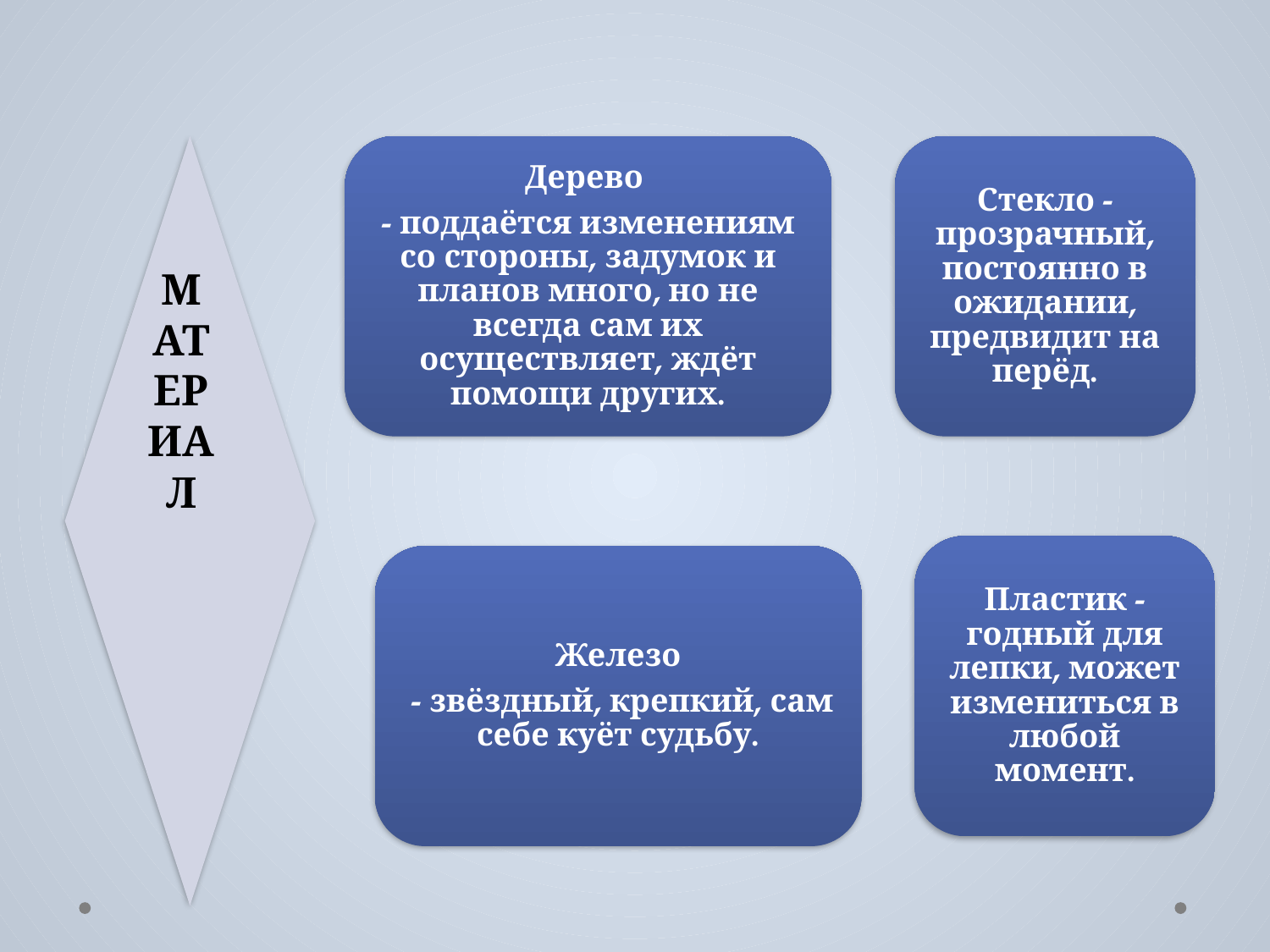

Дерево
- поддаётся изменениям со стороны, задумок и планов много, но не всегда сам их осуществляет, ждёт помощи других.
Стекло - прозрачный, постоянно в ожидании, предвидит на перёд.
МАТЕРИАЛ
Пластик - годный для лепки, может измениться в любой момент.
Железо
 - звёздный, крепкий, сам себе куёт судьбу.